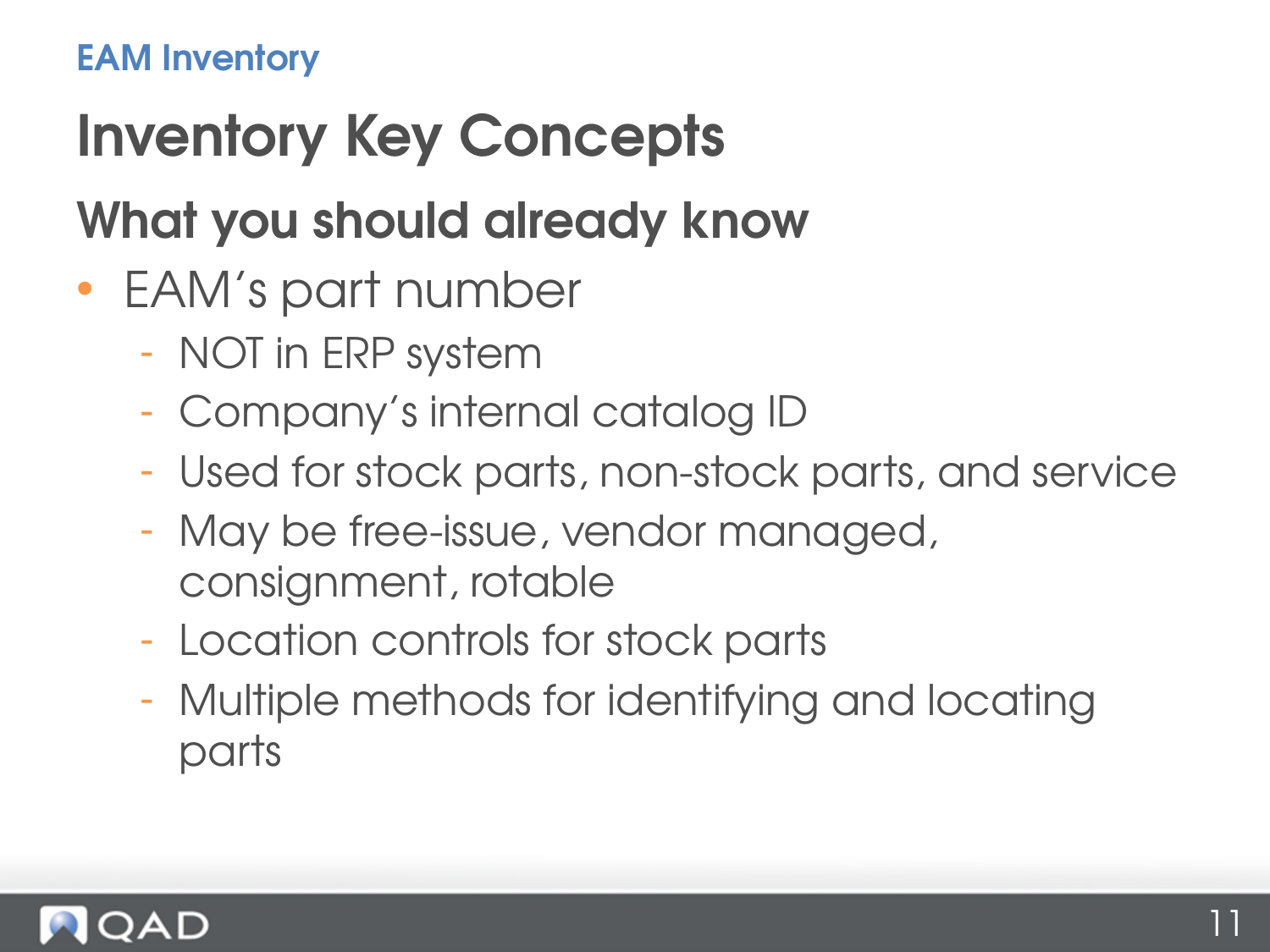

EAM Inventory
# Inventory Key Concepts
What you should already know
EAM’s part number
NOT in ERP system
Company’s internal catalog ID
Used for stock parts, non-stock parts, and service
May be free-issue, vendor managed, consignment, rotable
Location controls for stock parts
Multiple methods for identifying and locating parts

11